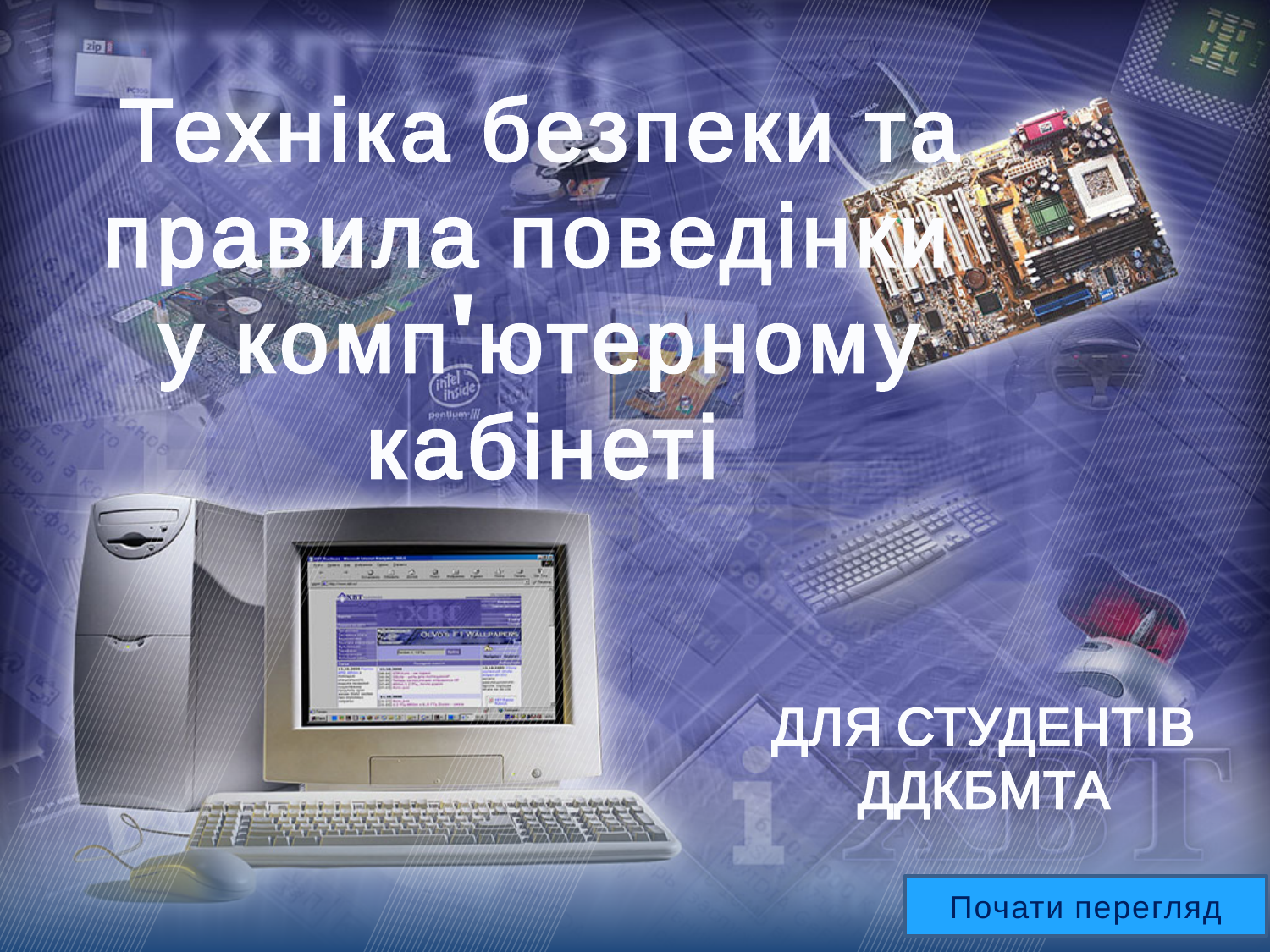

# Техніка безпеки та правила поведінки у комп'ютерному кабінеті
ДЛЯ СТУДЕНТІВ ДДКБМТА
Почати перегляд